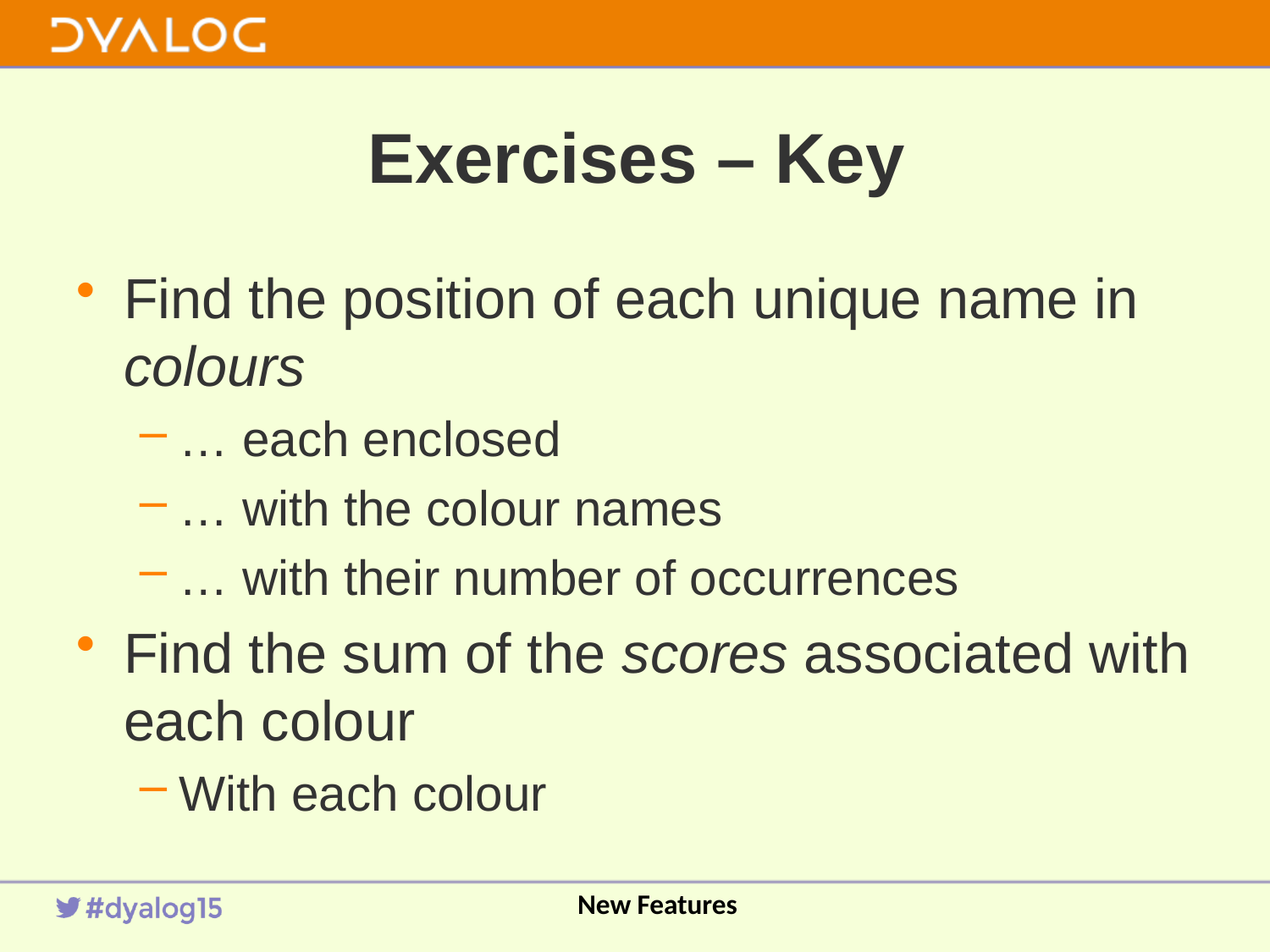

# Exercises – Key
Find the position of each unique name in colours
… each enclosed
… with the colour names
… with their number of occurrences
Find the sum of the scores associated with each colour
With each colour

New Features